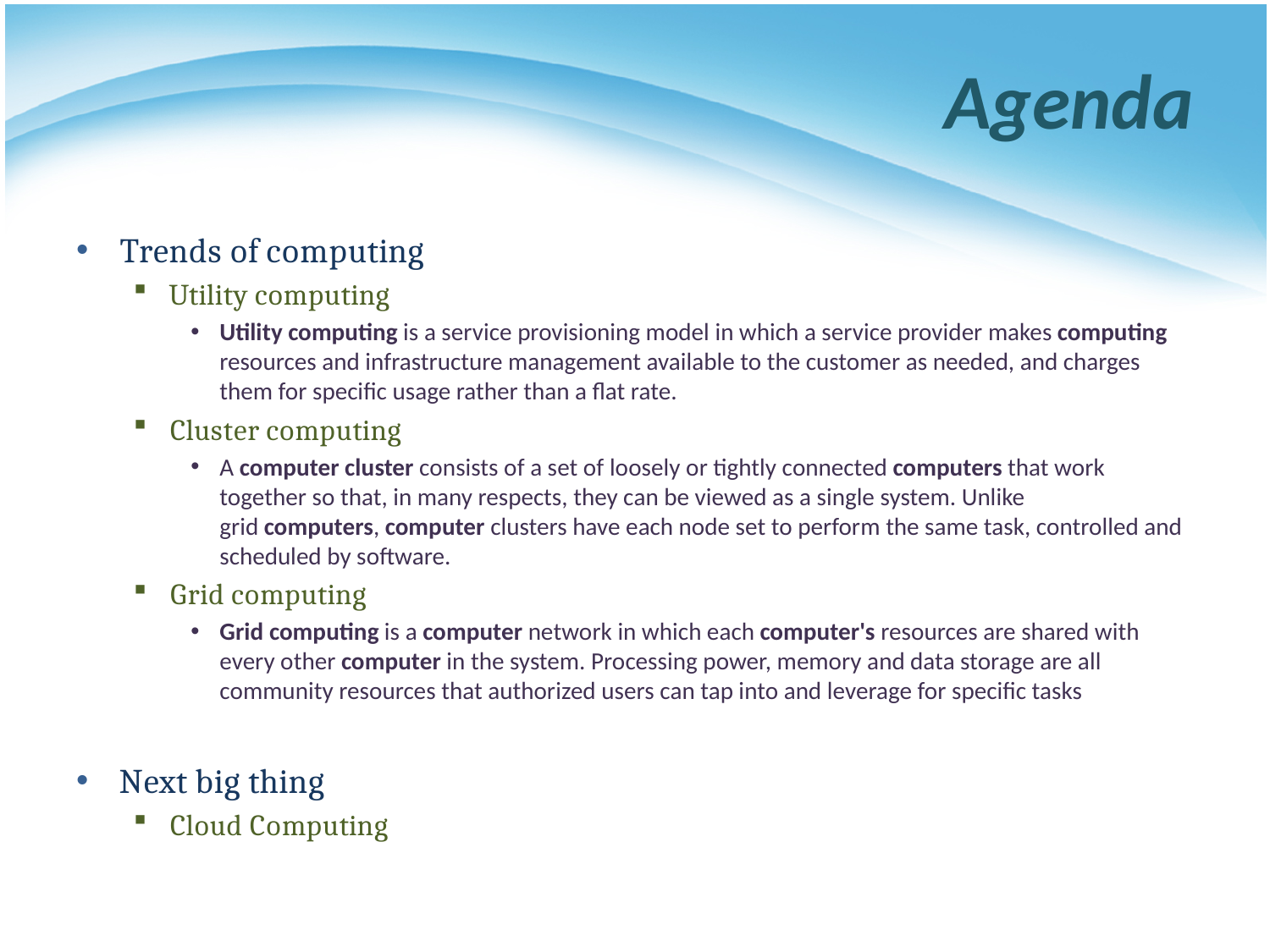

# Agenda
Trends of computing
Utility computing
Utility computing is a service provisioning model in which a service provider makes computing resources and infrastructure management available to the customer as needed, and charges them for specific usage rather than a flat rate.
Cluster computing
A computer cluster consists of a set of loosely or tightly connected computers that work together so that, in many respects, they can be viewed as a single system. Unlike grid computers, computer clusters have each node set to perform the same task, controlled and scheduled by software.
Grid computing
Grid computing is a computer network in which each computer's resources are shared with every other computer in the system. Processing power, memory and data storage are all community resources that authorized users can tap into and leverage for specific tasks

Next big thing
Cloud Computing